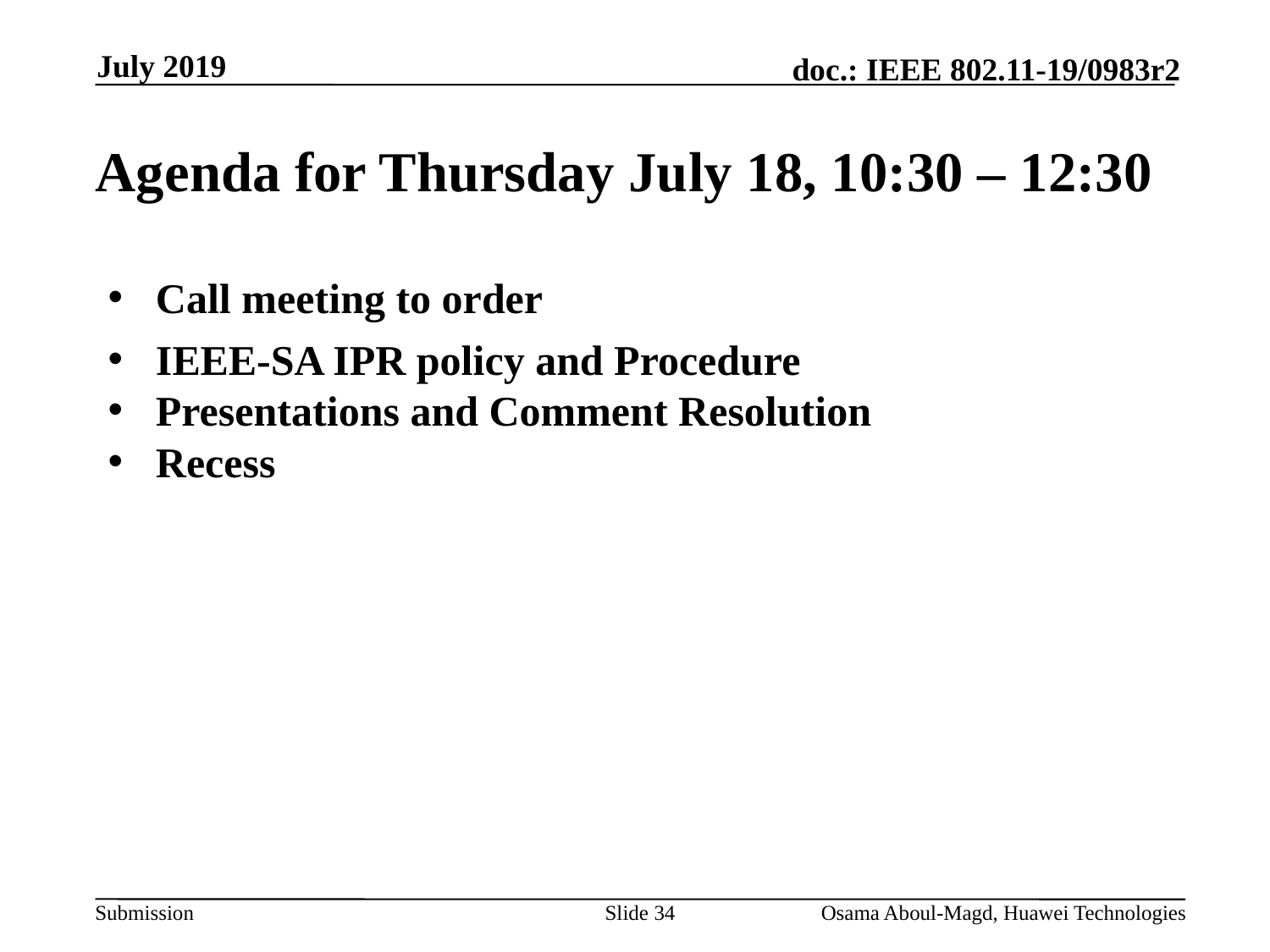

July 2019
# Agenda for Thursday July 18, 10:30 – 12:30
Call meeting to order
IEEE-SA IPR policy and Procedure
Presentations and Comment Resolution
Recess

Slide 34
Osama Aboul-Magd, Huawei Technologies